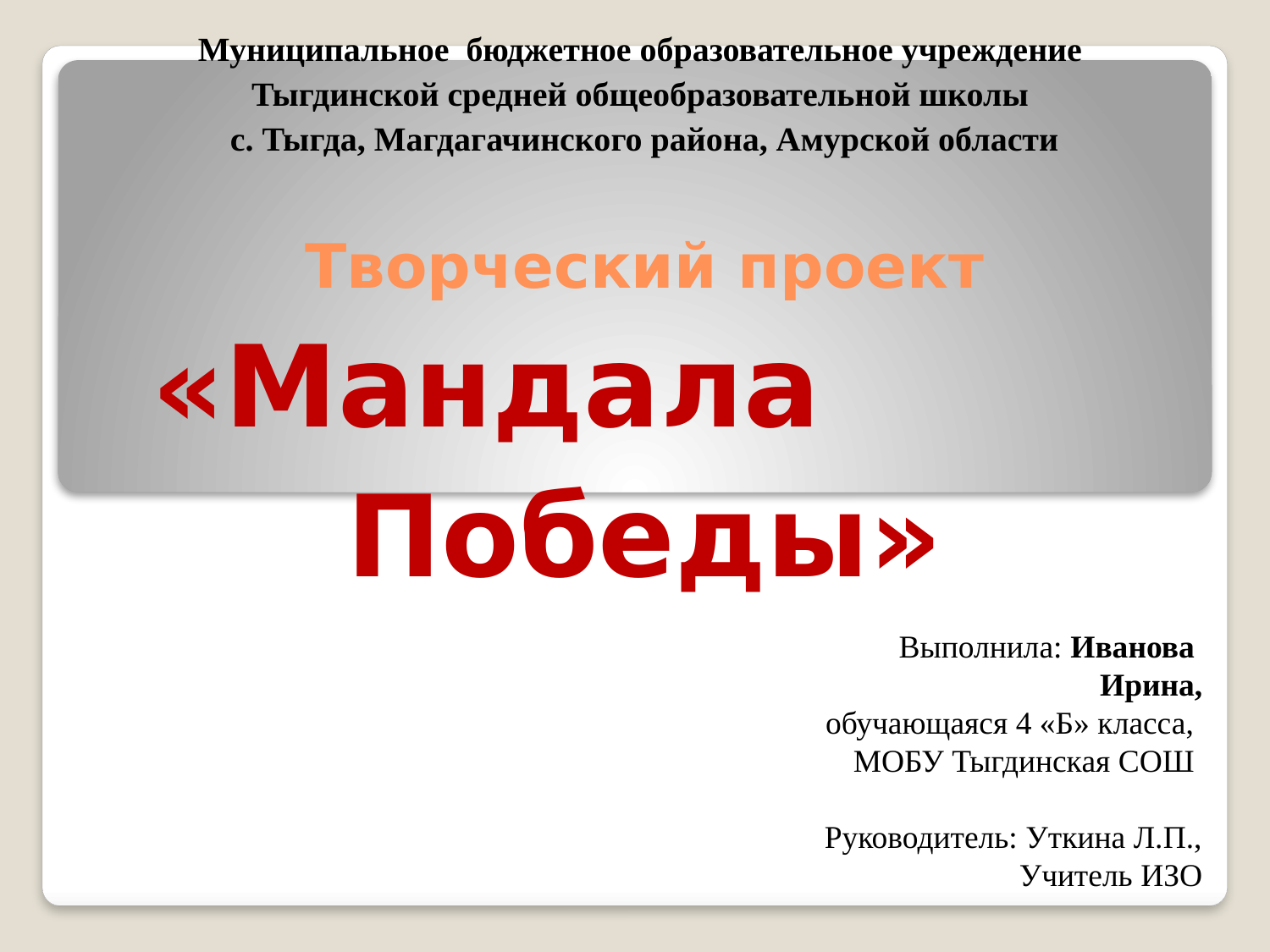

# Муниципальное  бюджетное образовательное учреждение Тыгдинской средней общеобразовательной школы с. Тыгда, Магдагачинского района, Амурской области Творческий проект «Мандала         Победы»
                                                       Выполнила: Иванова  Ирина,
                                                        обучающаяся 4 «Б» класса,
МОБУ Тыгдинская СОШ

                                                      Руководитель: Уткина Л.П.,
Учитель ИЗО